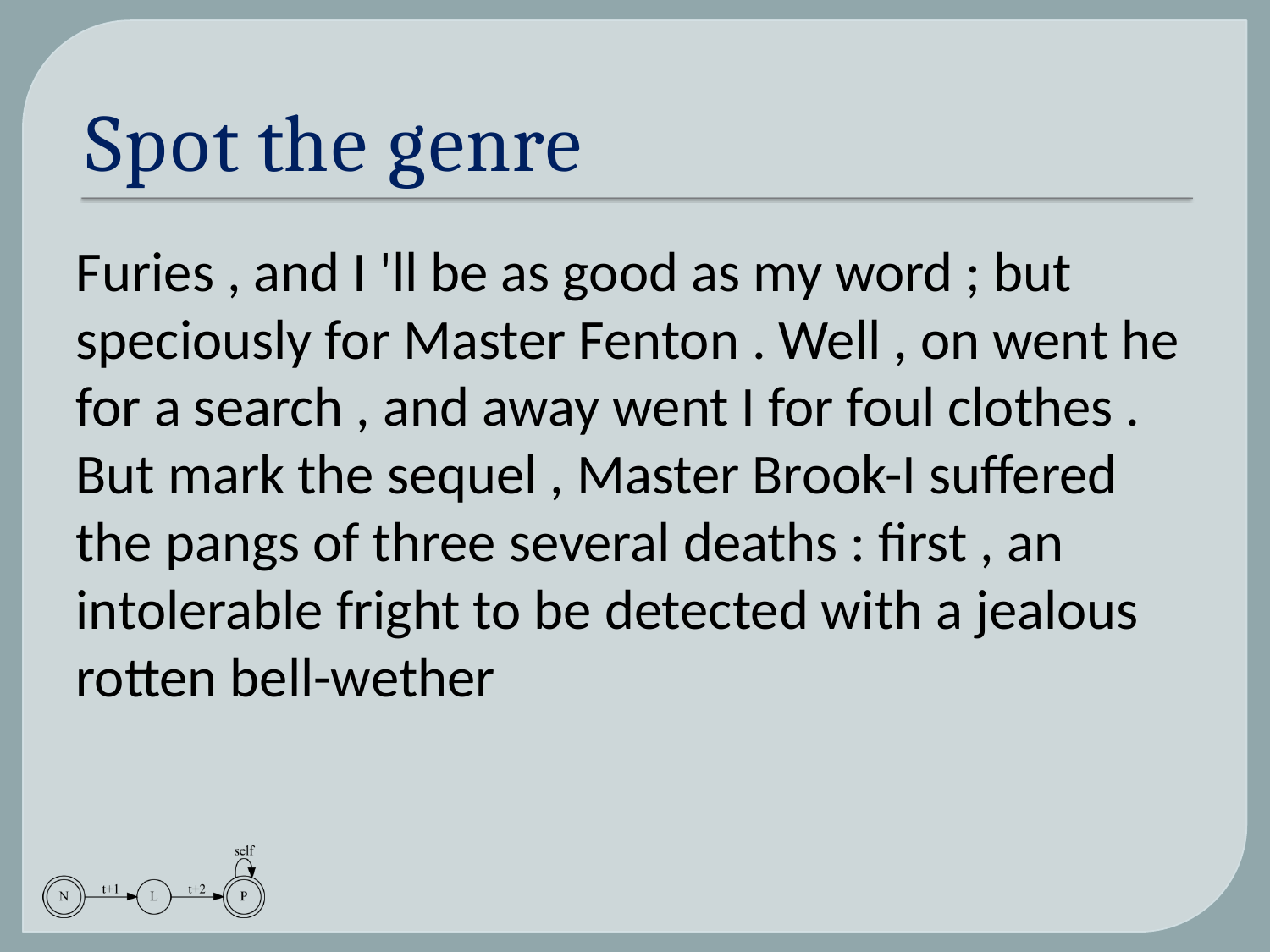

# Spot the genre
Furies , and I 'll be as good as my word ; but speciously for Master Fenton . Well , on went he for a search , and away went I for foul clothes . But mark the sequel , Master Brook-I suffered the pangs of three several deaths : first , an intolerable fright to be detected with a jealous rotten bell-wether